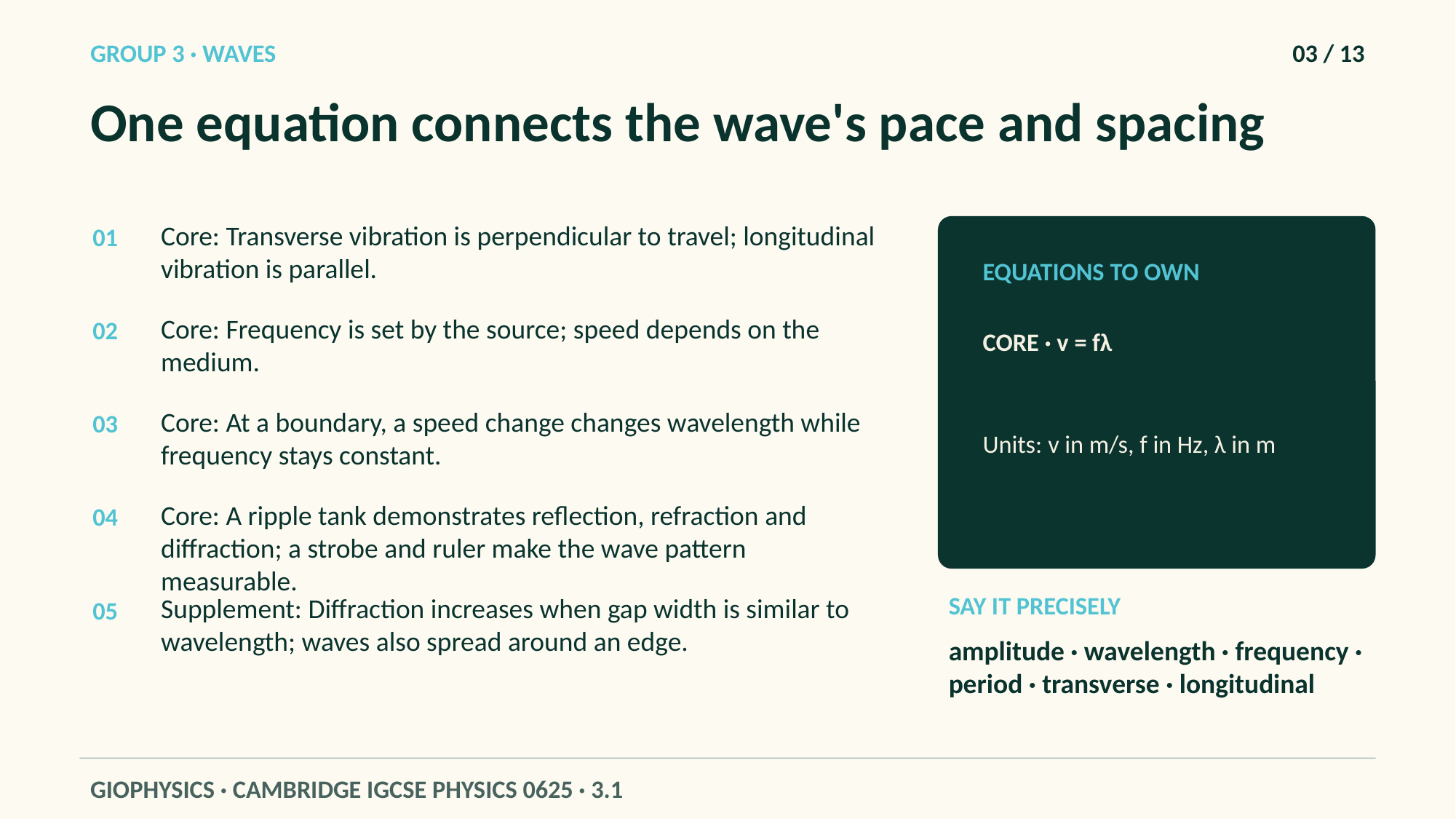

GROUP 3 · WAVES
03 / 13
One equation connects the wave's pace and spacing
Core: Transverse vibration is perpendicular to travel; longitudinal vibration is parallel.
01

EQUATIONS TO OWN
Core: Frequency is set by the source; speed depends on the medium.
02
CORE · v = fλ
Core: At a boundary, a speed change changes wavelength while frequency stays constant.
03
Units: v in m/s, f in Hz, λ in m
Core: A ripple tank demonstrates reflection, refraction and diffraction; a strobe and ruler make the wave pattern measurable.
04
SAY IT PRECISELY
Supplement: Diffraction increases when gap width is similar to wavelength; waves also spread around an edge.
05
amplitude · wavelength · frequency · period · transverse · longitudinal

GIOPHYSICS · CAMBRIDGE IGCSE PHYSICS 0625 · 3.1